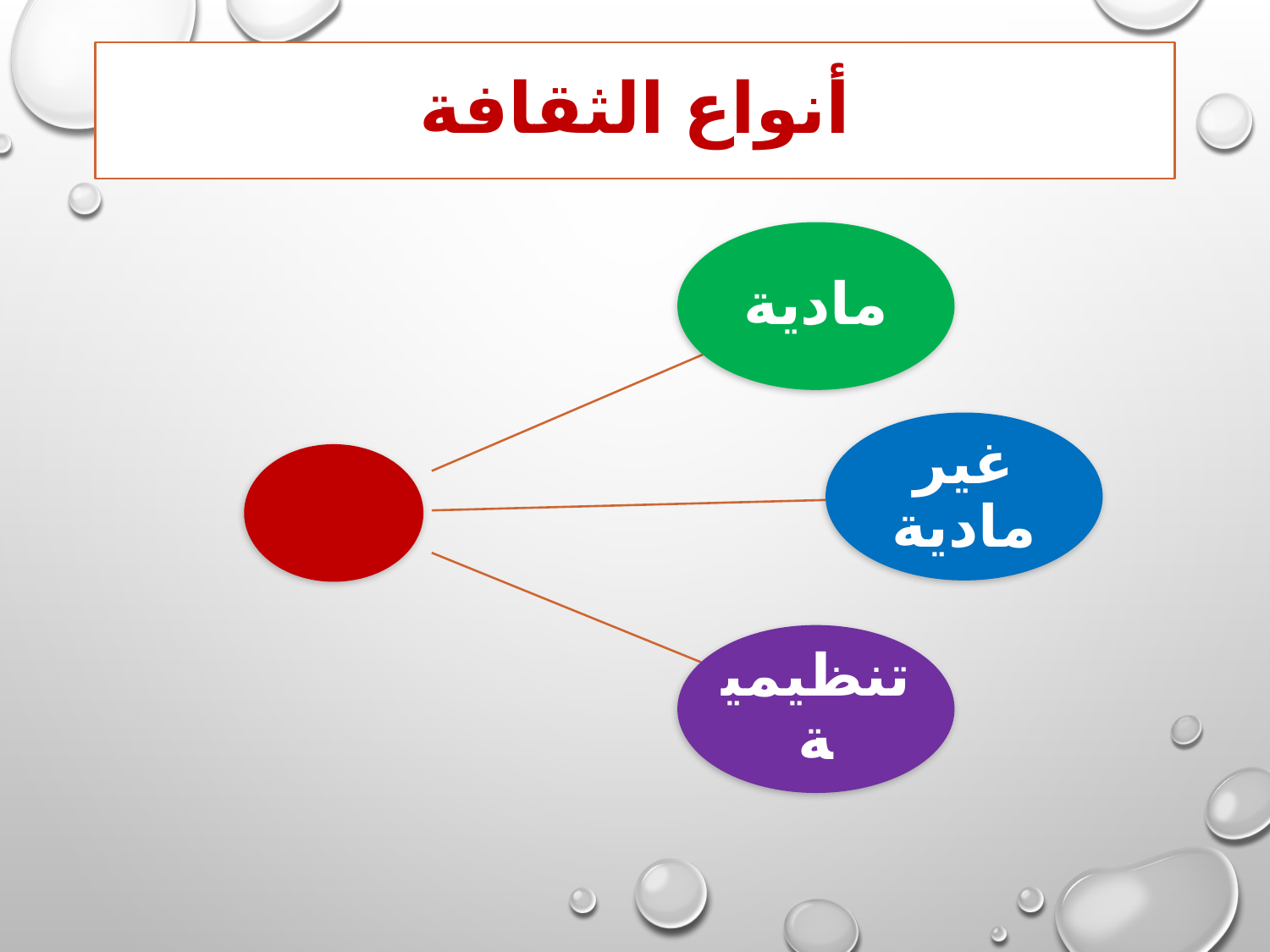

# أنواع الثقافة
مادية
غير مادية
تنظيمية